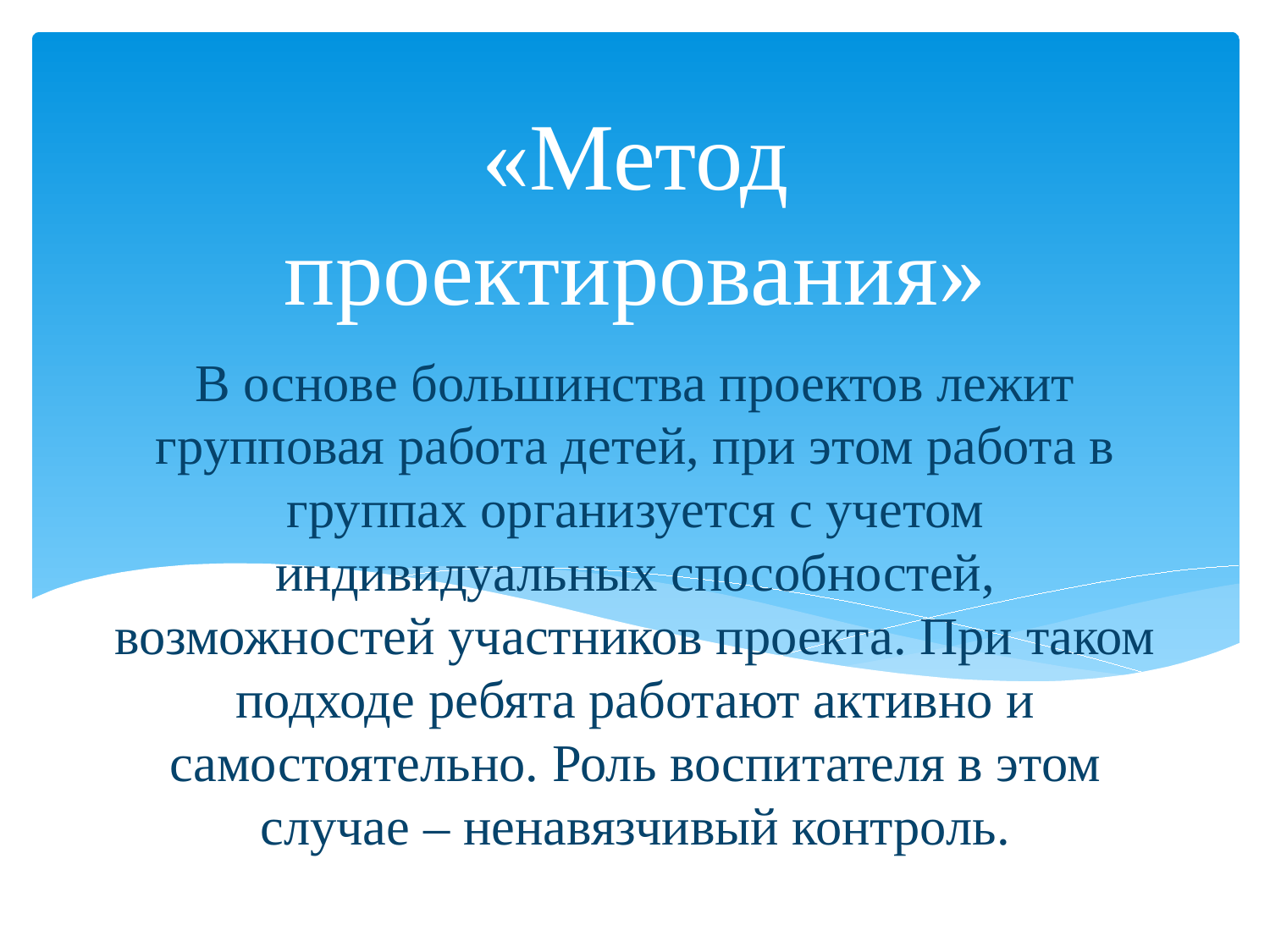

«Метод проектирования»
# В основе большинства проектов лежит групповая работа детей, при этом работа в группах организуется с учетом индивидуальных способностей, возможностей участников проекта. При таком подходе ребята работают активно и самостоятельно. Роль воспитателя в этом случае – ненавязчивый контроль.